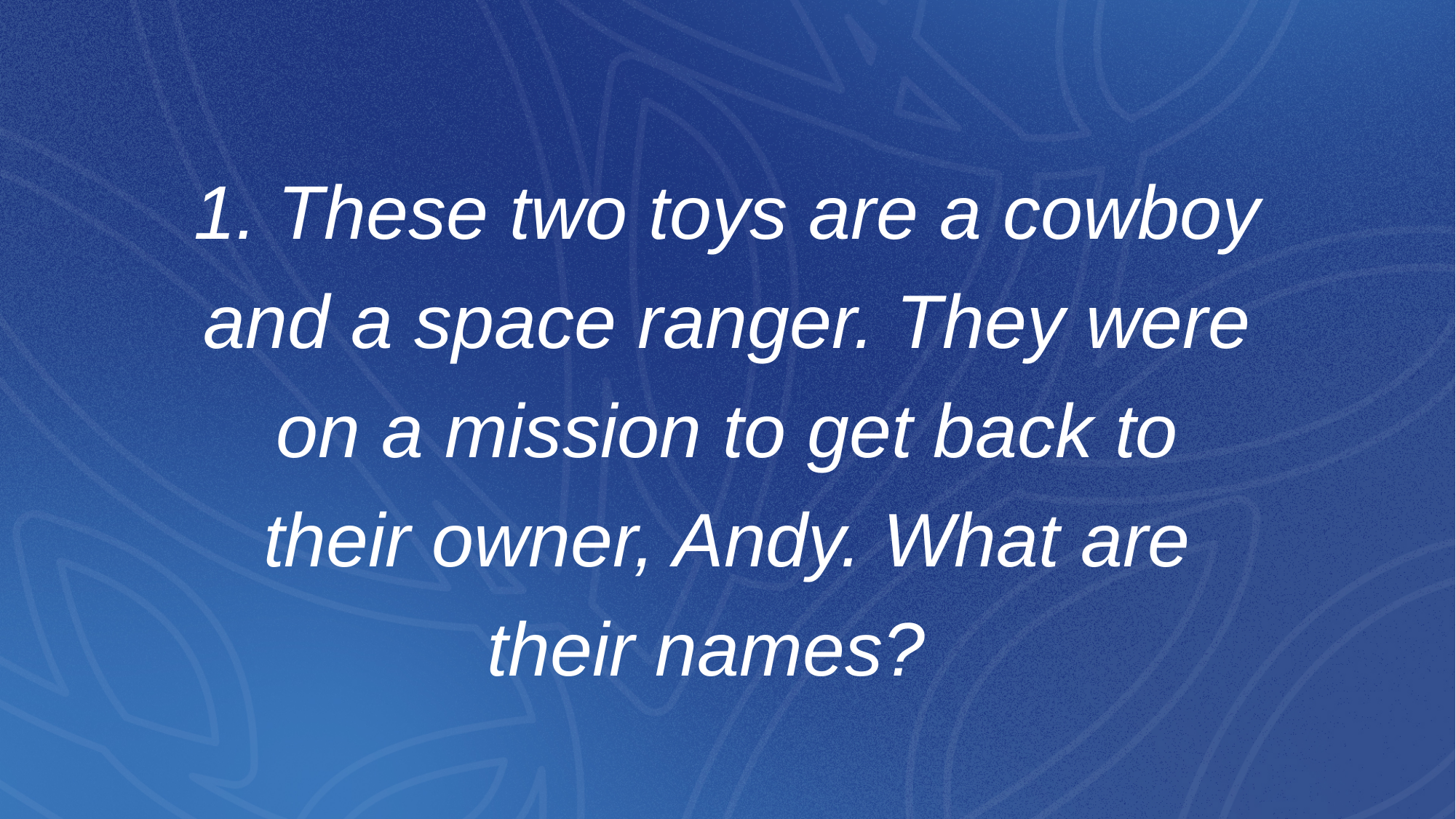

1. These two toys are a cowboy and a space ranger. They were on a mission to get back to their owner, Andy. What are their names?